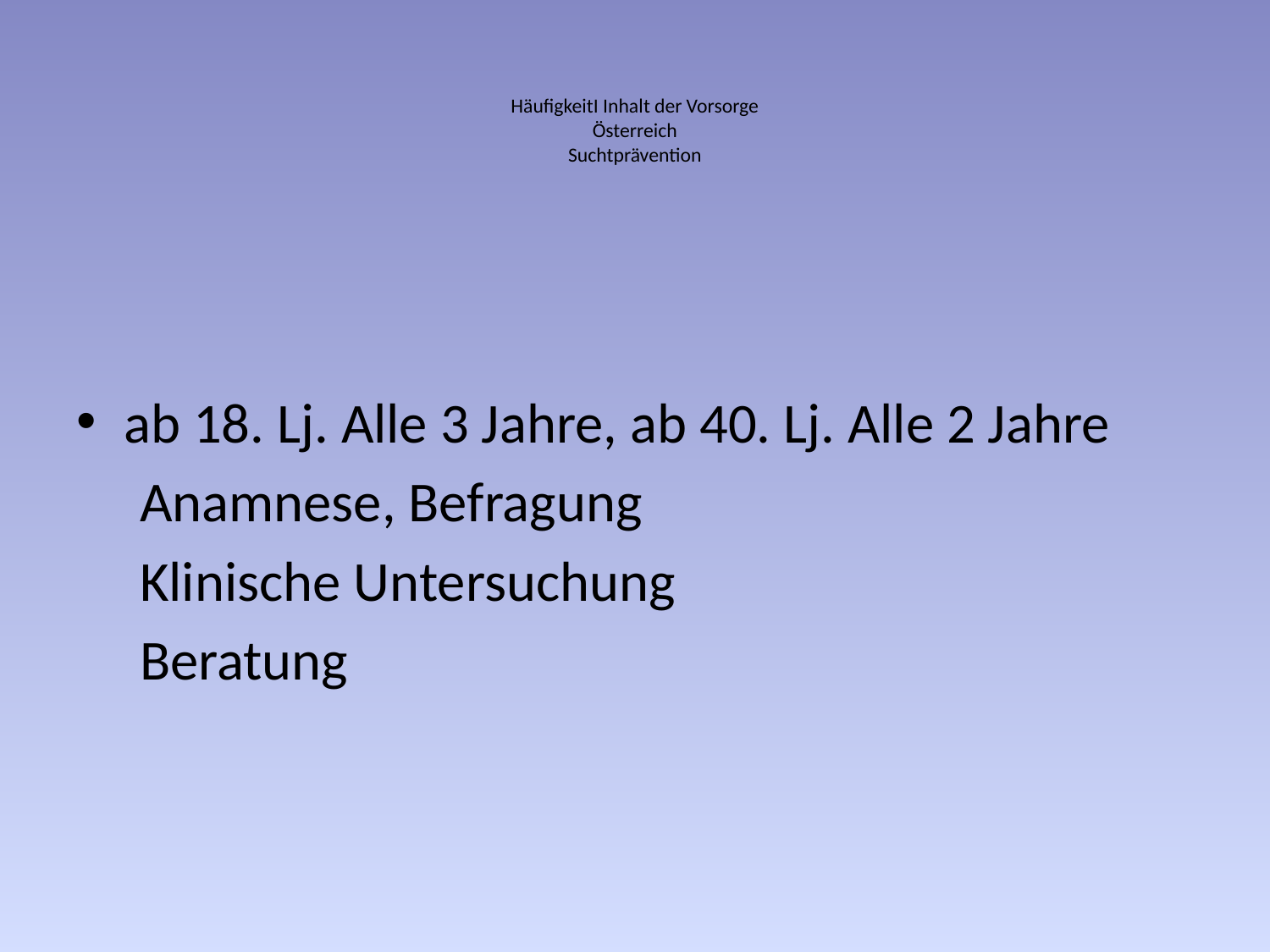

# HäufigkeitI Inhalt der Vorsorge Österreich Suchtprävention

ab 18. Lj. Alle 3 Jahre, ab 40. Lj. Alle 2 Jahre
     Anamnese, Befragung
     Klinische Untersuchung
     Beratung